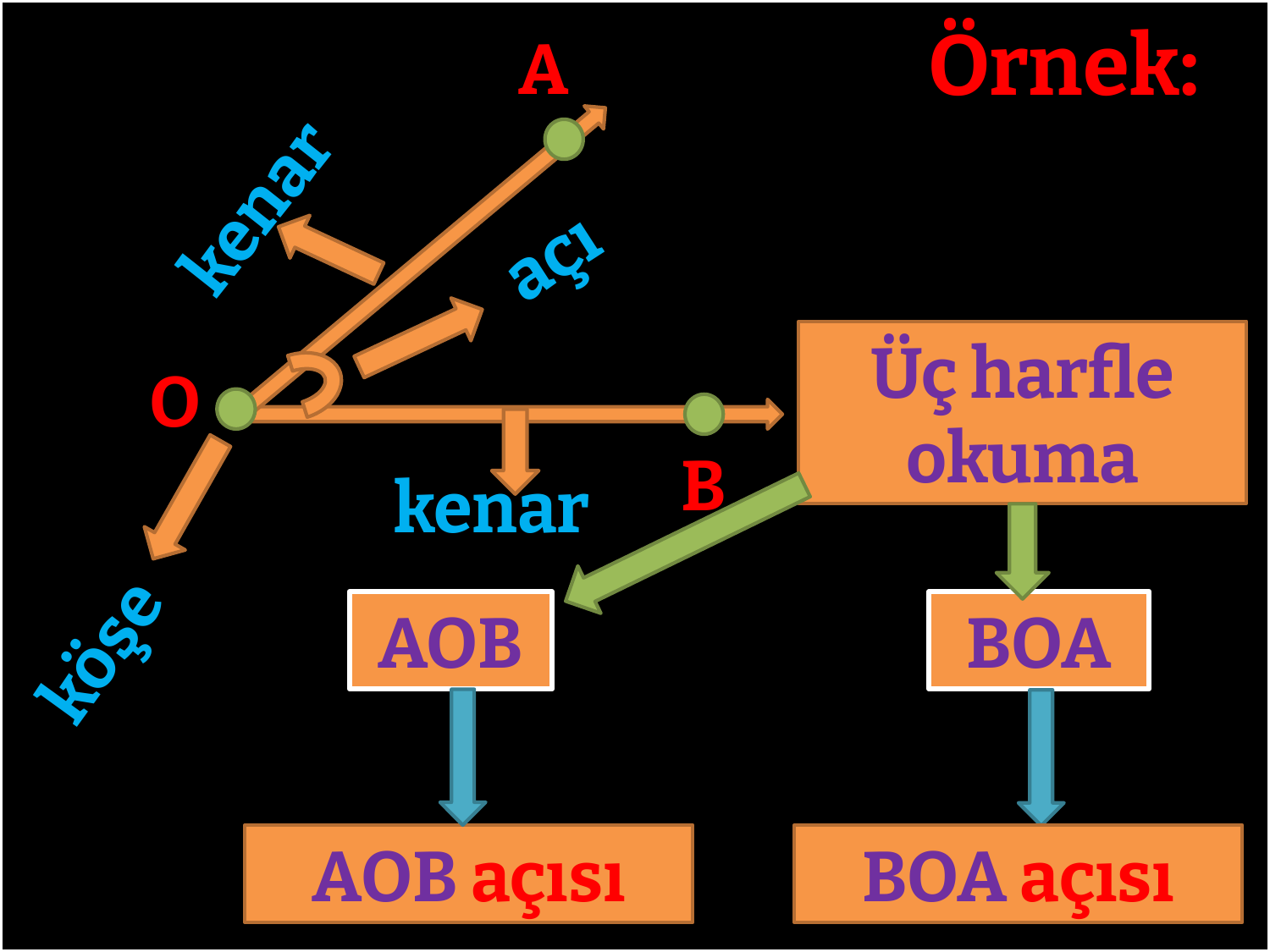

Örnek:
A

kenar

açı

#
Üç harfle okuma

O

B
kenar

AOB
BOA
köşe

BOA açısı
AOB açısı